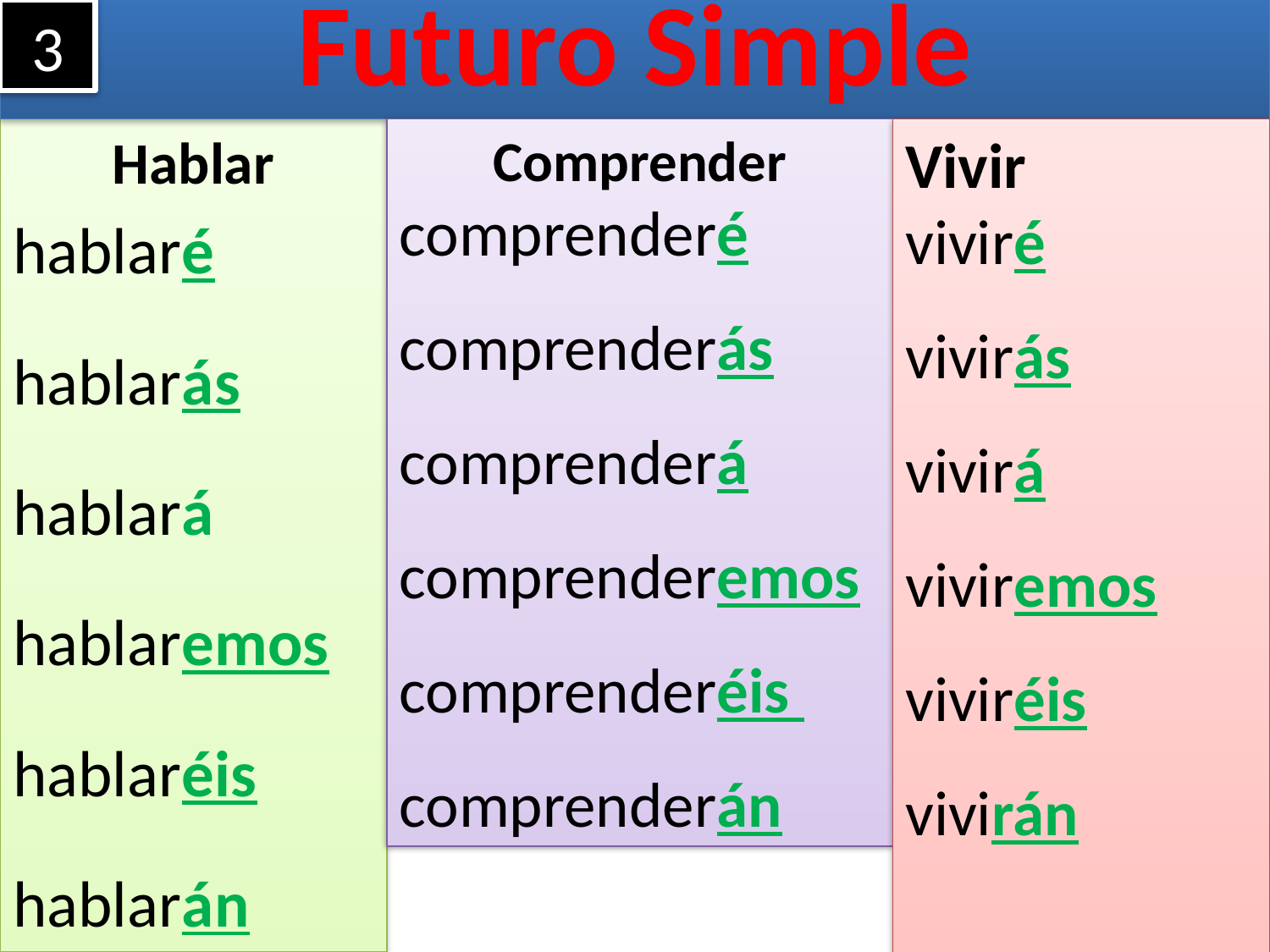

3
# Futuro Simple
Hablar
hablaré
hablarás
hablará
hablaremos
hablaréis
hablarán

Comprender
comprenderé
comprenderás
comprenderá
comprenderemos
comprenderéis
comprenderán
Vivir
viviré
vivirás
vivirá
viviremos
viviréis
vivirán